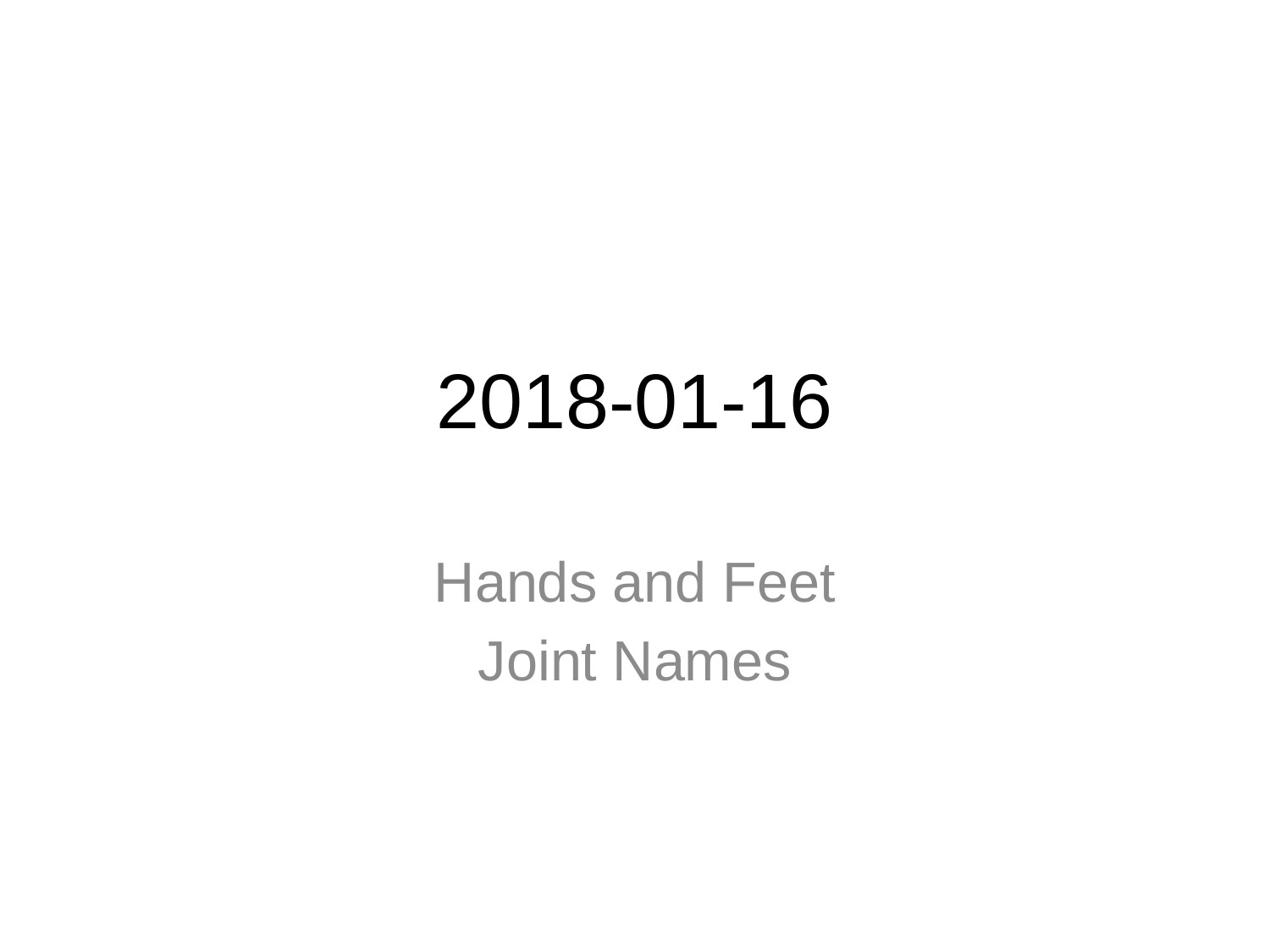

# 2018-01-16
Hands and Feet
Joint Names